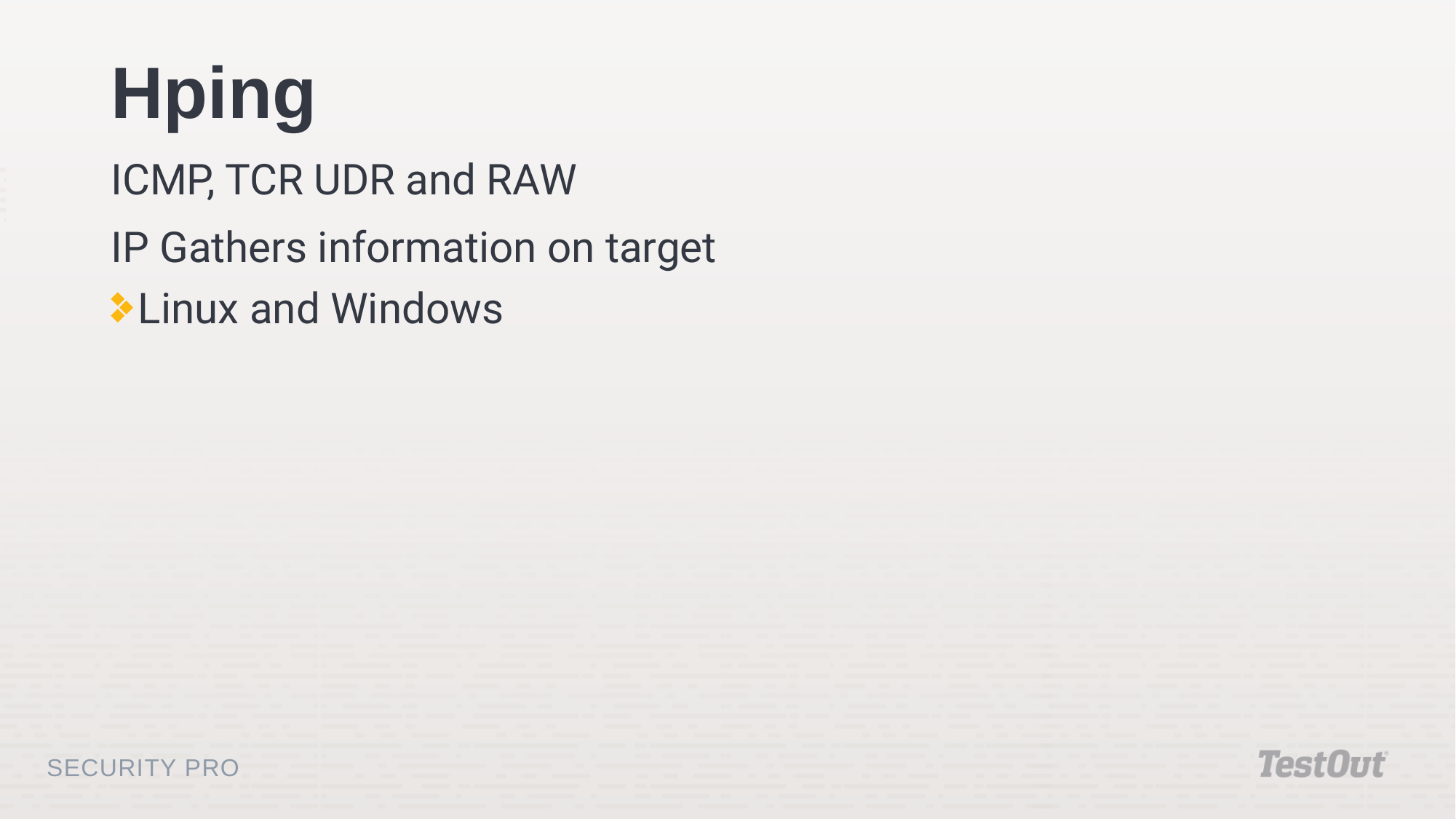

# Hping
ICMP, TCR UDR and RAW
IP Gathers information on target
Linux and Windows
Security Pro